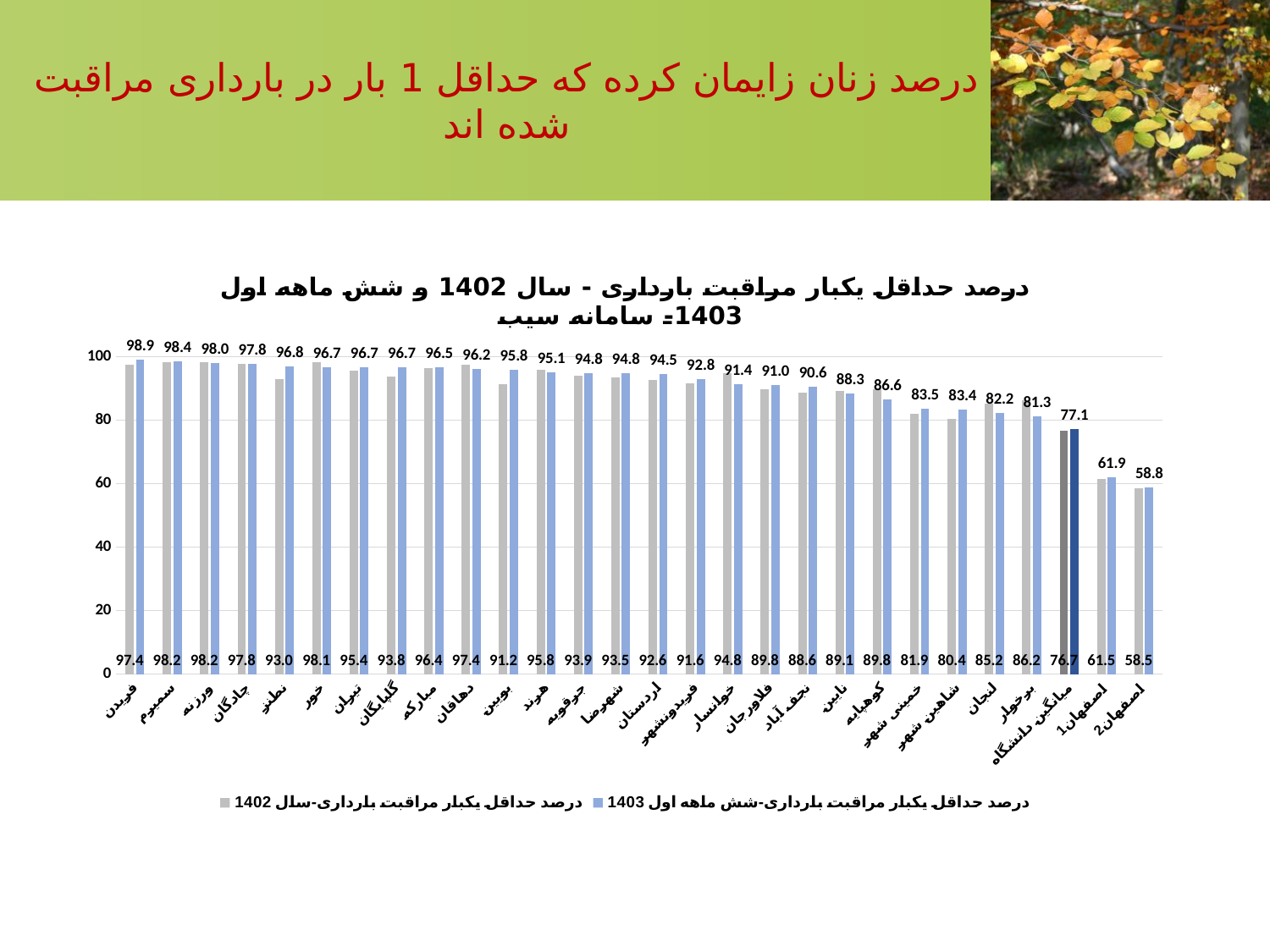

درصد زنان زایمان کرده که حداقل 1 بار در بارداری مراقبت شده اند

### Chart: درصد حداقل یکبار مراقبت بارداری - سال 1402 و شش ماهه اول 1403- سامانه سیب

| Category | درصد حداقل یکبار مراقبت بارداری-سال 1402 | درصد حداقل یکبار مراقبت بارداری-شش ماهه اول 1403 |
|---|---|---|
| فریدن | 97.36379613356766 | 98.9247311827957 |
| سمیرم | 98.15837937384899 | 98.36734693877551 |
| ورزنه | 98.17708333333334 | 98.0 |
| چادگان | 97.82608695652173 | 97.77777777777777 |
| نطنز | 92.95454545454545 | 96.78714859437751 |
| خور | 98.12734082397003 | 96.72131147540983 |
| تیران | 95.43937708565072 | 96.68874172185431 |
| گلپایگان | 93.77245508982035 | 96.66666666666667 |
| مبارکه | 96.40933572710951 | 96.50180940892642 |
| دهاقان | 97.36070381231671 | 96.19565217391305 |
| بویین | 91.19496855345912 | 95.83333333333334 |
| هرند | 95.77922077922078 | 95.1 |
| جرقویه | 93.92156862745098 | 94.8051948051948 |
| شهرضا | 93.47442680776014 | 94.80198019801979 |
| اردستان | 92.5925925925926 | 94.5 |
| فریدونشهر | 91.57175398633257 | 92.7927927927928 |
| خوانسار | 94.78260869565217 | 91.40625 |
| فلاورجان | 89.76833976833977 | 91.01265822784809 |
| نجف آباد | 88.61117660929027 | 90.60574948665298 |
| نایین | 89.05109489051095 | 88.3177570093458 |
| کوهپایه | 89.79591836734694 | 86.60714285714286 |
| خمینی شهر | 81.91856452726019 | 83.4774255523535 |
| شاهین شهر | 80.40201005025126 | 83.36092715231787 |
| لنجان | 85.17422748191979 | 82.17109992810927 |
| برخوار | 86.16200578592093 | 81.26213592233009 |
| میانگین دانشگاه | 76.69316315163415 | 77.1 |
| اصفهان1  | 61.470801595937616 | 61.93758376412024 |
| اصفهان2  | 58.46511212364871 | 58.75069303271114 |